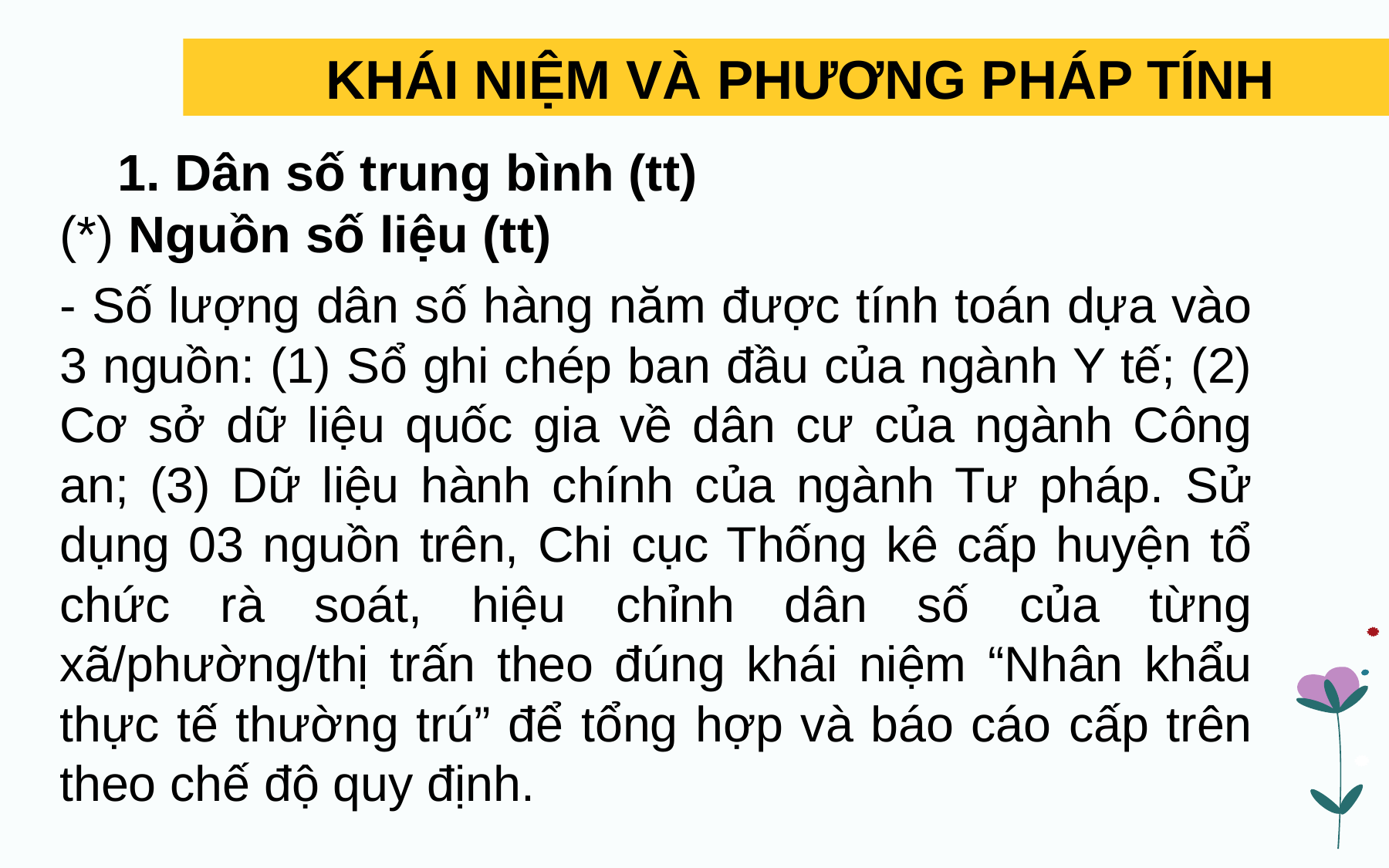

KHÁI NIỆM VÀ PHƯƠNG PHÁP TÍNH
	1. Dân số trung bình (tt)
(*) Nguồn số liệu (tt)
- Số lượng dân số hàng năm được tính toán dựa vào 3 nguồn: (1) Sổ ghi chép ban đầu của ngành Y tế; (2) Cơ sở dữ liệu quốc gia về dân cư của ngành Công an; (3) Dữ liệu hành chính của ngành Tư pháp. Sử dụng 03 nguồn trên, Chi cục Thống kê cấp huyện tổ chức rà soát, hiệu chỉnh dân số của từng xã/phường/thị trấn theo đúng khái niệm “Nhân khẩu thực tế thường trú” để tổng hợp và báo cáo cấp trên theo chế độ quy định.